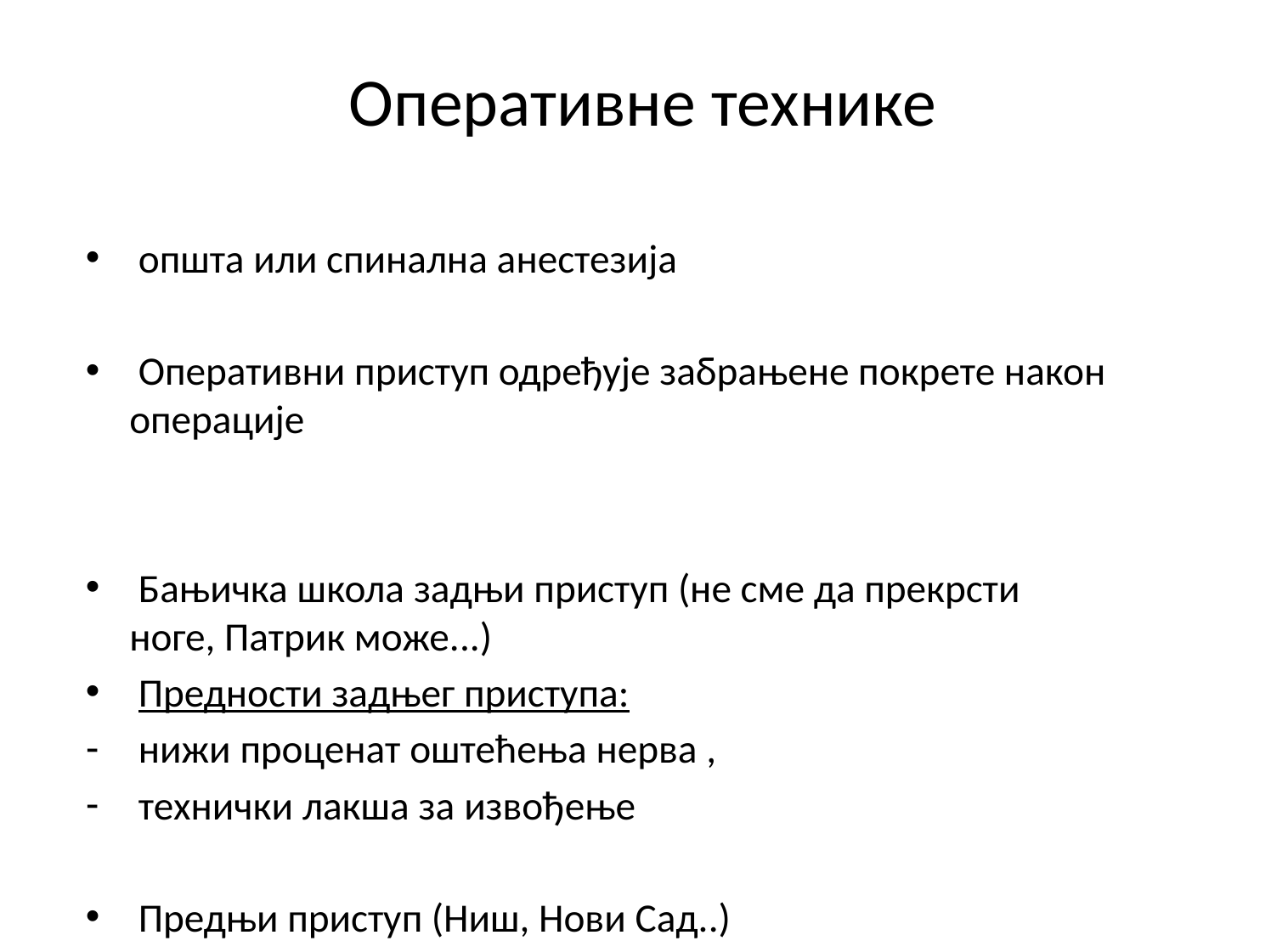

# Оперативне технике
 општа или спинална анестезија

 Оперативни приступ одређује забрањене покрете након операције

 Бањичка школа задњи приступ (не сме да прекрсти ноге, Патрик може...)
 Предности задњег приступа:
 нижи проценат оштећења нерва ,
 технички лакша за извођење

 Предњи приступ (Ниш, Нови Сад..)